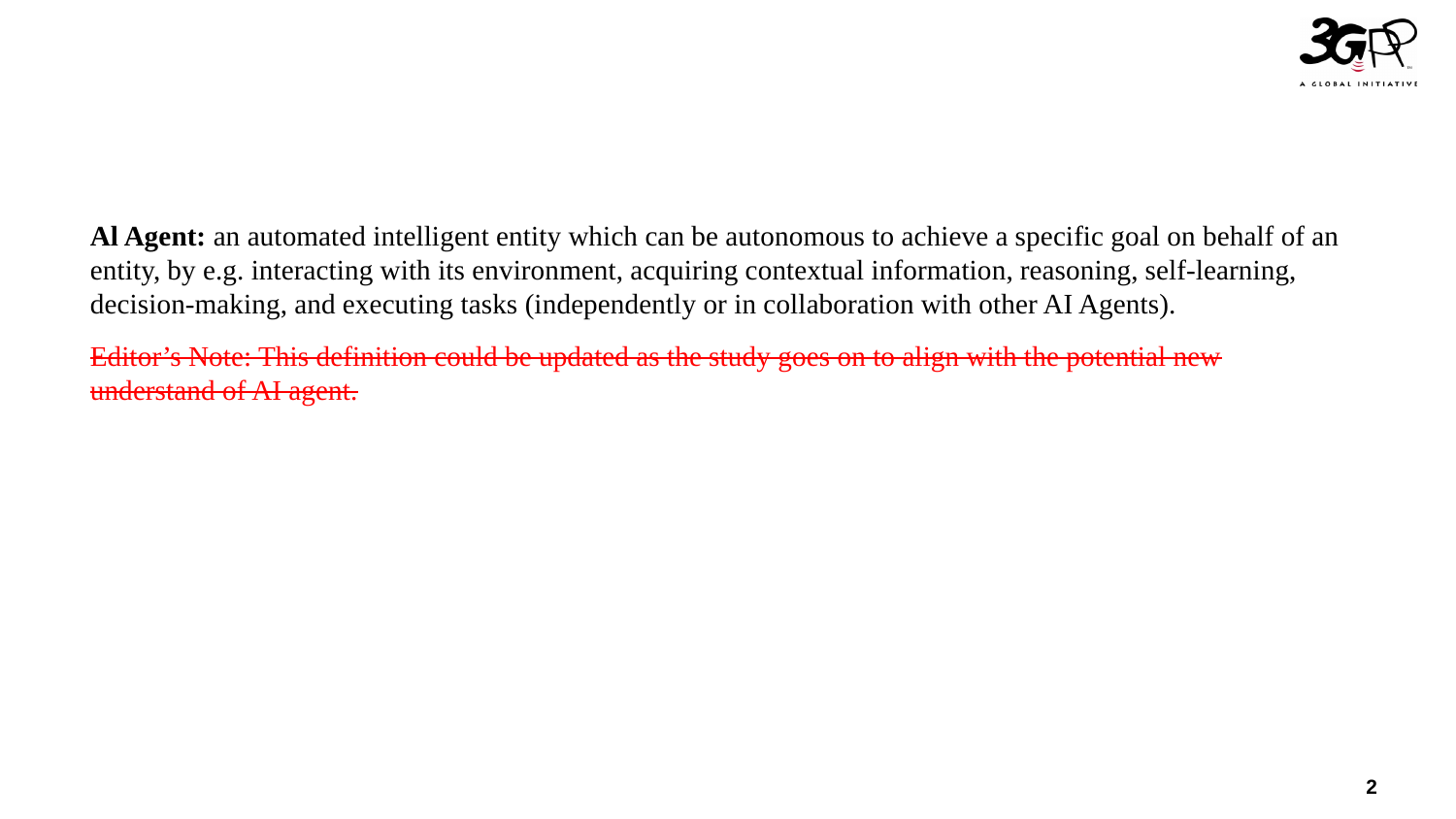

Al Agent: an automated intelligent entity which can be autonomous to achieve a specific goal on behalf of an entity, by e.g. interacting with its environment, acquiring contextual information, reasoning, self-learning, decision-making, and executing tasks (independently or in collaboration with other AI Agents).
Editor’s Note: This definition could be updated as the study goes on to align with the potential new understand of AI agent.